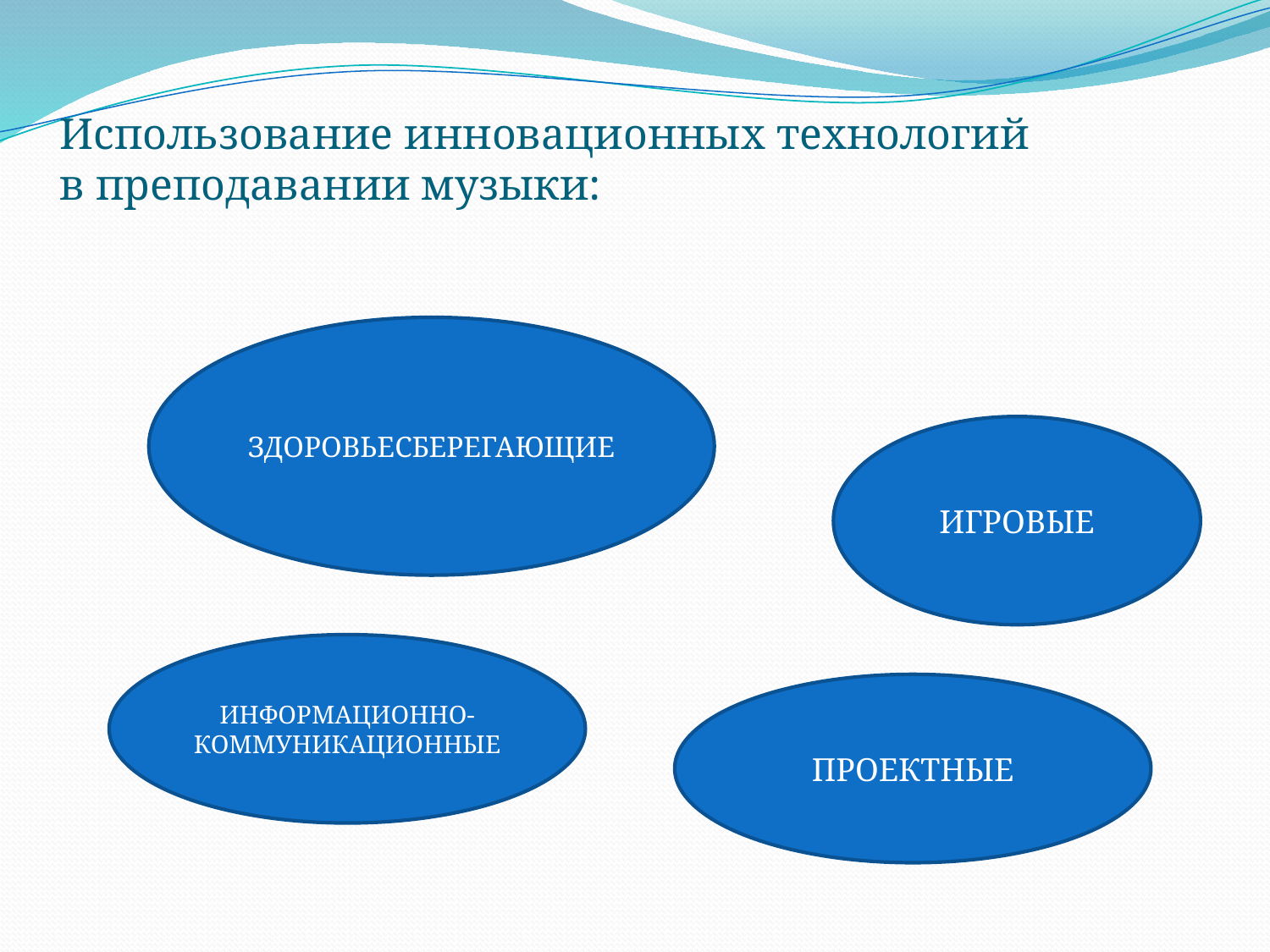

# Использование инновационных технологий в преподавании музыки:

ЗДОРОВЬЕСБЕРЕГАЮЩИЕ
ИГРОВЫЕ
ИНФОРМАЦИОННО-КОММУНИКАЦИОННЫЕ
ПРОЕКТНЫЕ